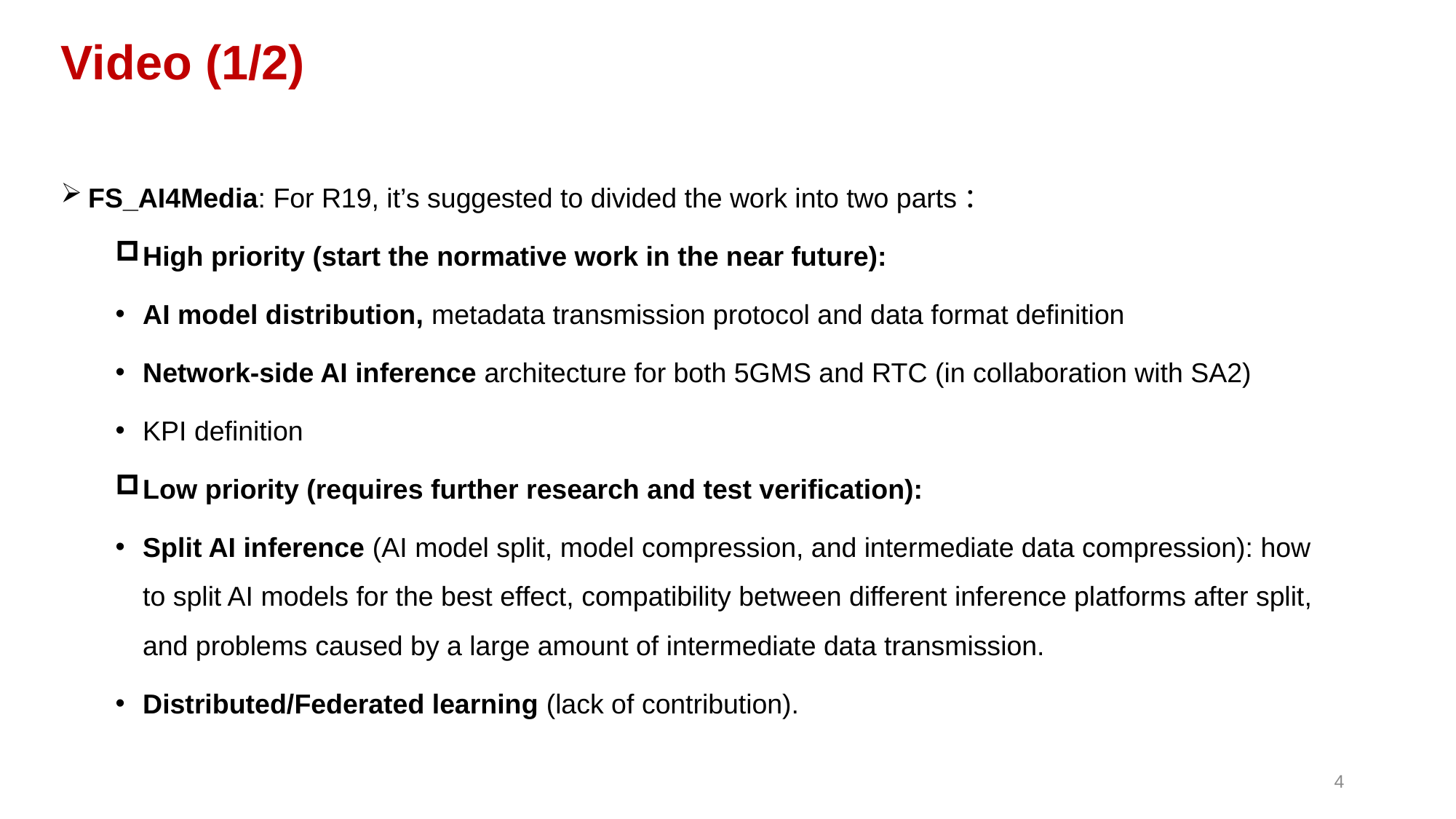

# Video (1/2)
FS_AI4Media: For R19, it’s suggested to divided the work into two parts：
High priority (start the normative work in the near future):
AI model distribution, metadata transmission protocol and data format definition
Network-side AI inference architecture for both 5GMS and RTC (in collaboration with SA2)
KPI definition
Low priority (requires further research and test verification):
Split AI inference (AI model split, model compression, and intermediate data compression): how to split AI models for the best effect, compatibility between different inference platforms after split, and problems caused by a large amount of intermediate data transmission.
Distributed/Federated learning (lack of contribution).

4